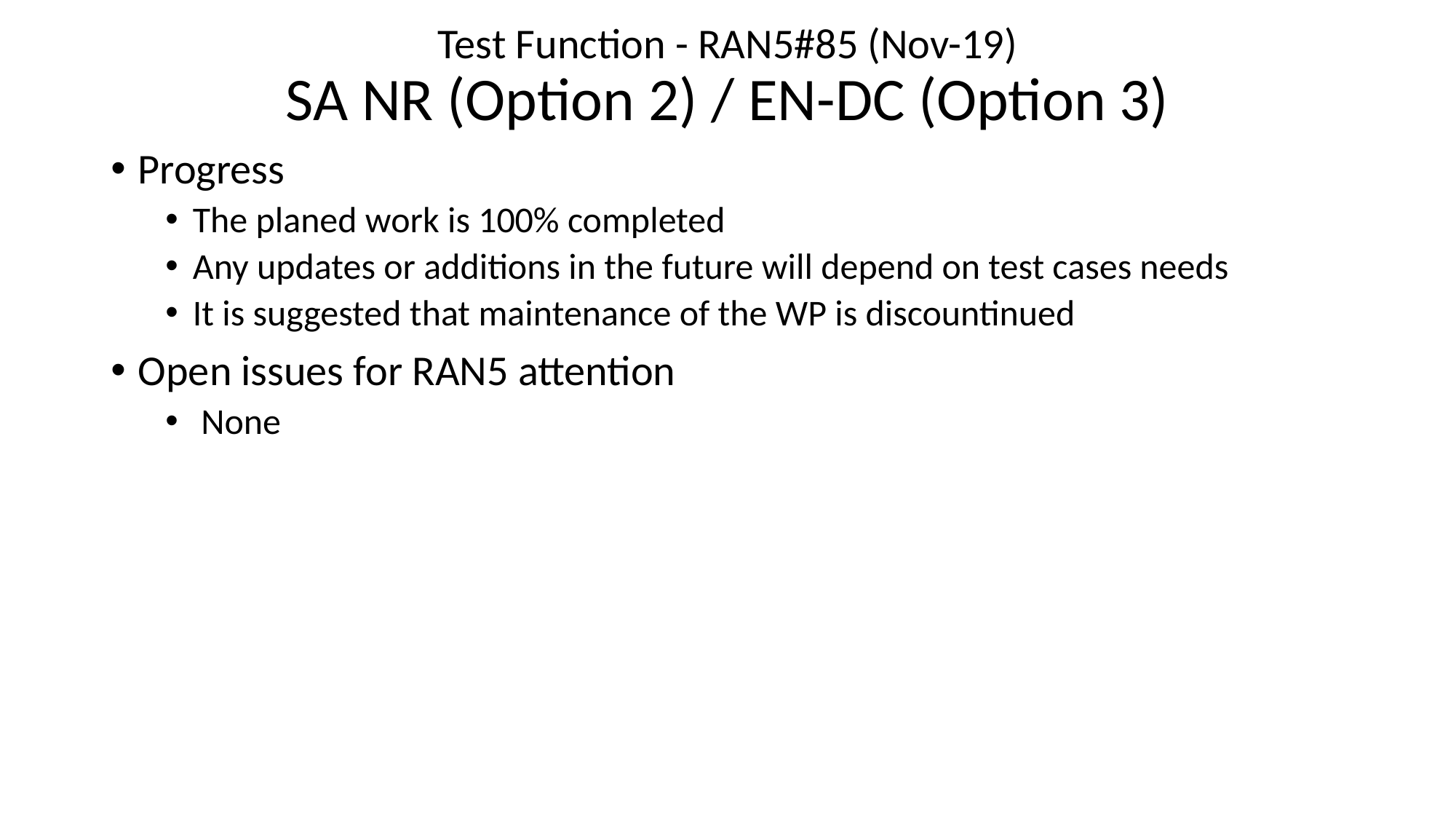

# Test Function - RAN5#85 (Nov-19) SA NR (Option 2) / EN-DC (Option 3)
Progress
The planed work is 100% completed
Any updates or additions in the future will depend on test cases needs
It is suggested that maintenance of the WP is discountinued
Open issues for RAN5 attention
 None